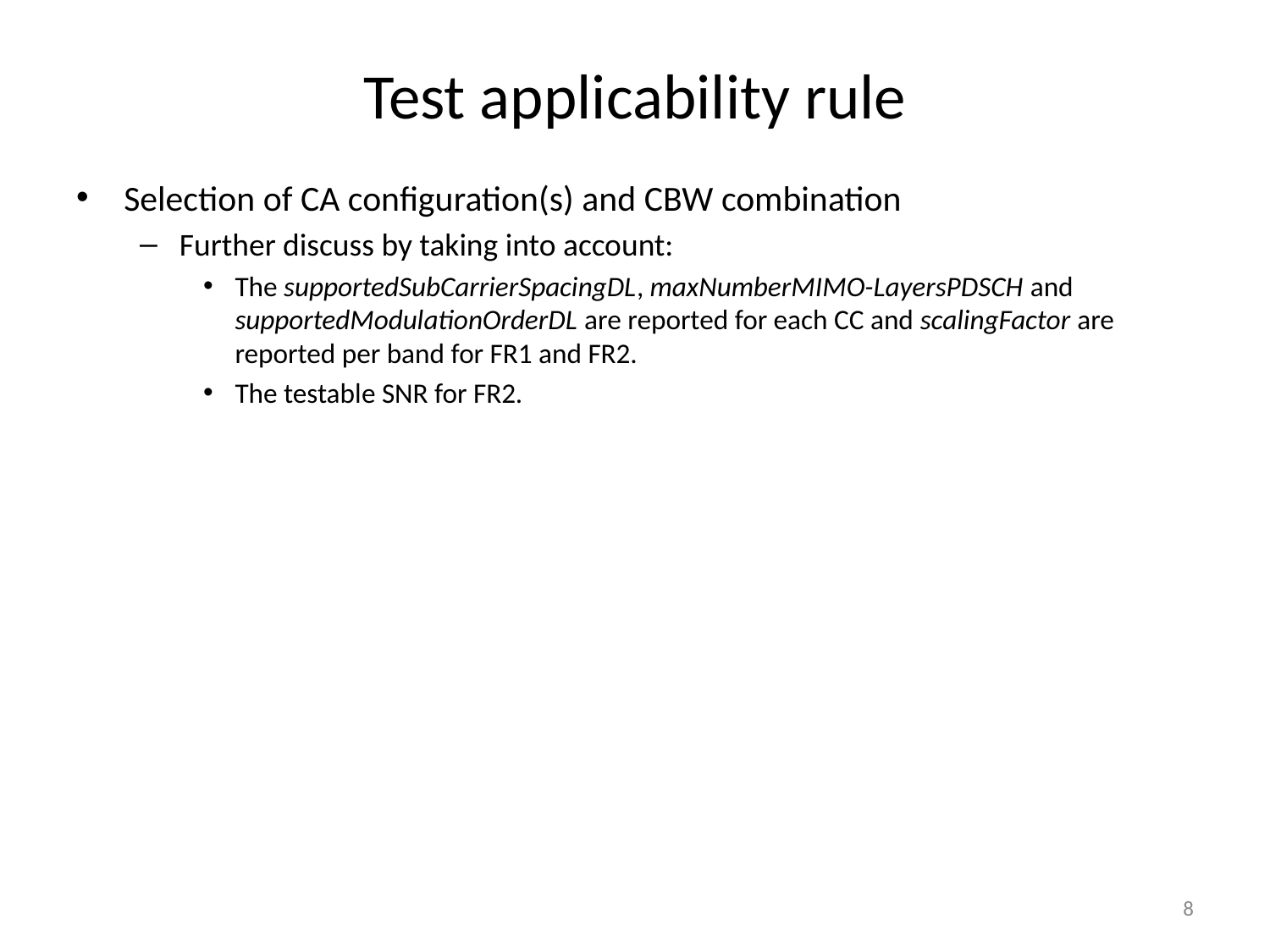

# Test applicability rule
Selection of CA configuration(s) and CBW combination
Further discuss by taking into account:
The supportedSubCarrierSpacingDL, maxNumberMIMO-LayersPDSCH and  supportedModulationOrderDL are reported for each CC and scalingFactor are reported per band for FR1 and FR2.
The testable SNR for FR2.

8